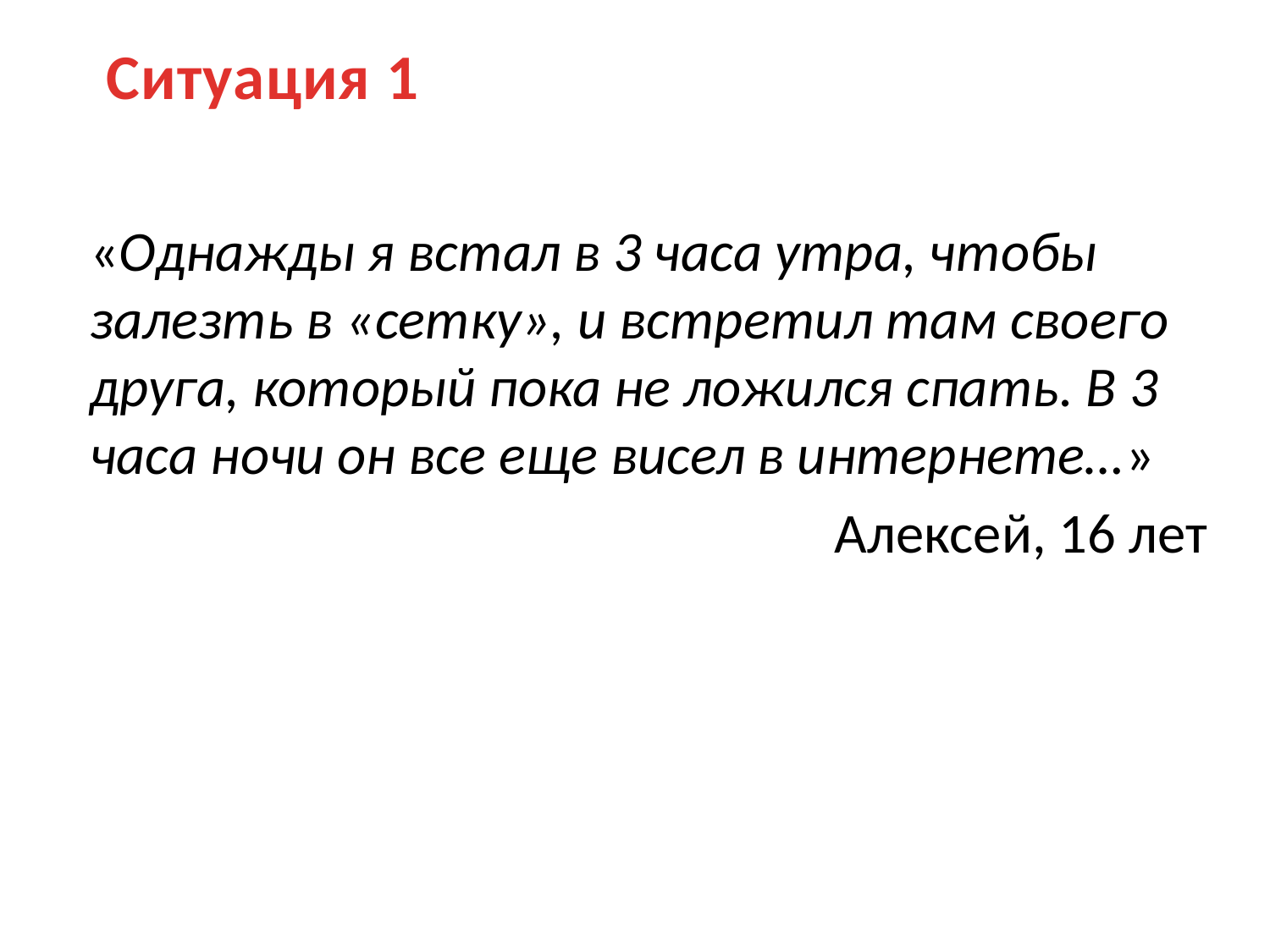

Ситуация 1
«Однажды я встал в 3 часа утра, чтобы залезть в «сетку», и встретил там своего друга, который пока не ложился спать. В 3 часа ночи он все еще висел в интернете…»
Алексей, 16 лет